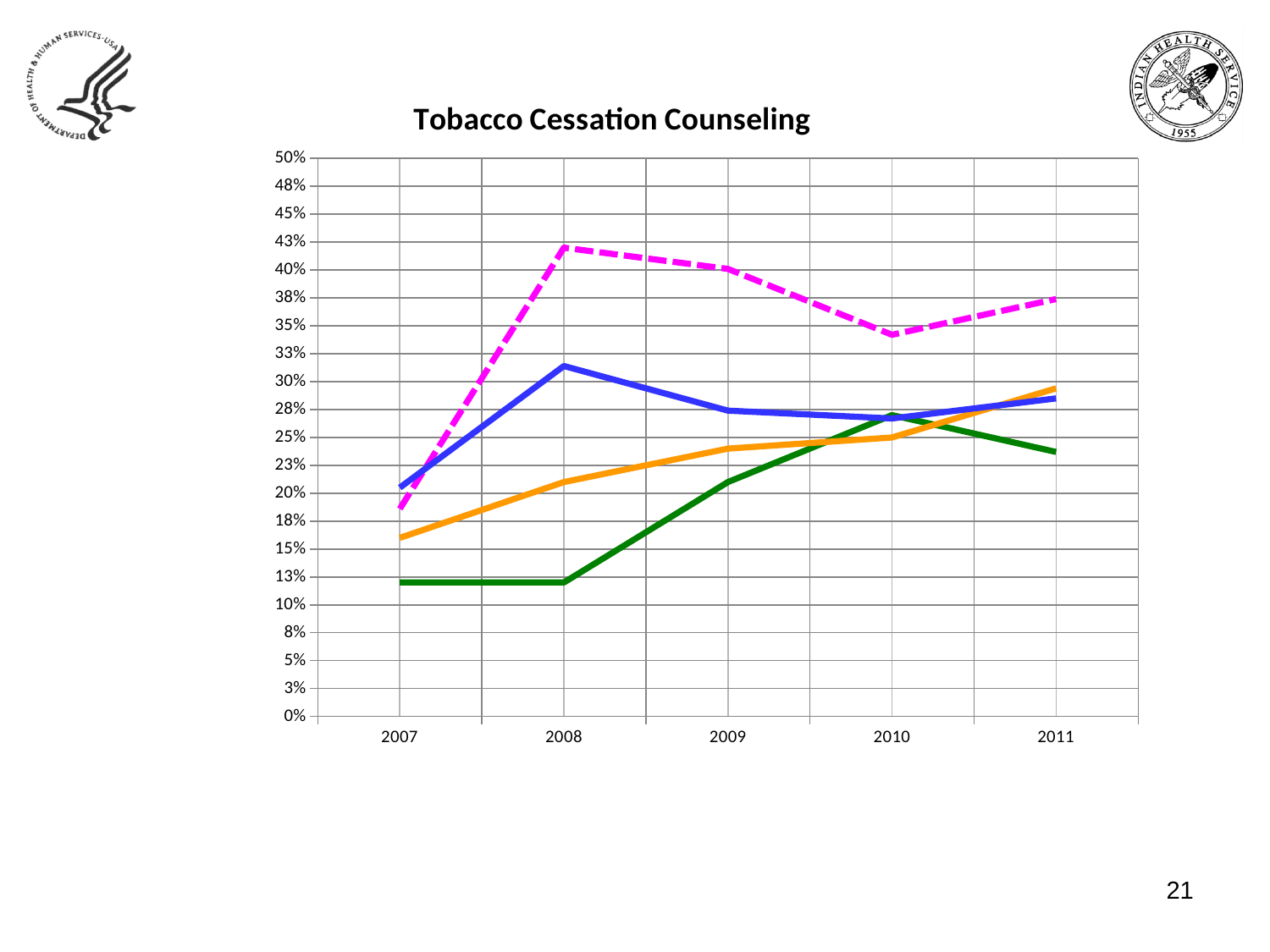

### Chart: Tobacco Cessation Counseling

| Category | National Target | National Average | Service Unit Only | Portland Area Average |
|---|---|---|---|---|
| 2007 | 0.12 | 0.16 | 0.186 | 0.205 |
| 2008 | 0.12 | 0.21 | 0.42 | 0.314 |
| 2009 | 0.21 | 0.24 | 0.401 | 0.274 |
| 2010 | 0.27 | 0.25 | 0.342 | 0.267 |
| 2011 | 0.237 | 0.294 | 0.374 | 0.285 |
21